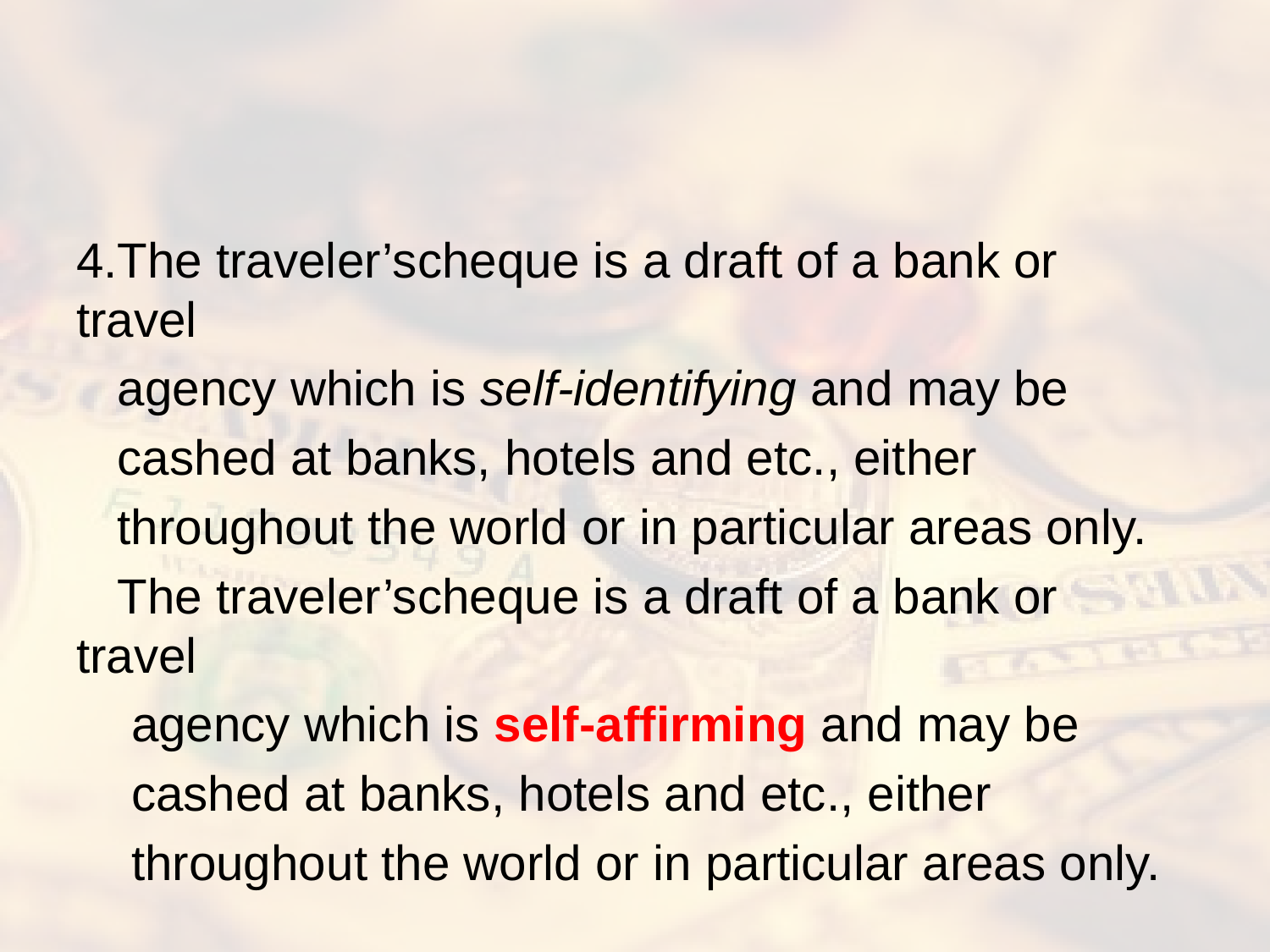

#
4.The traveler’scheque is a draft of a bank or travel
   agency which is self-identifying and may be
   cashed at banks, hotels and etc., either
   throughout the world or in particular areas only.
   The traveler’scheque is a draft of a bank or travel
    agency which is self-affirming and may be
    cashed at banks, hotels and etc., either
    throughout the world or in particular areas only.